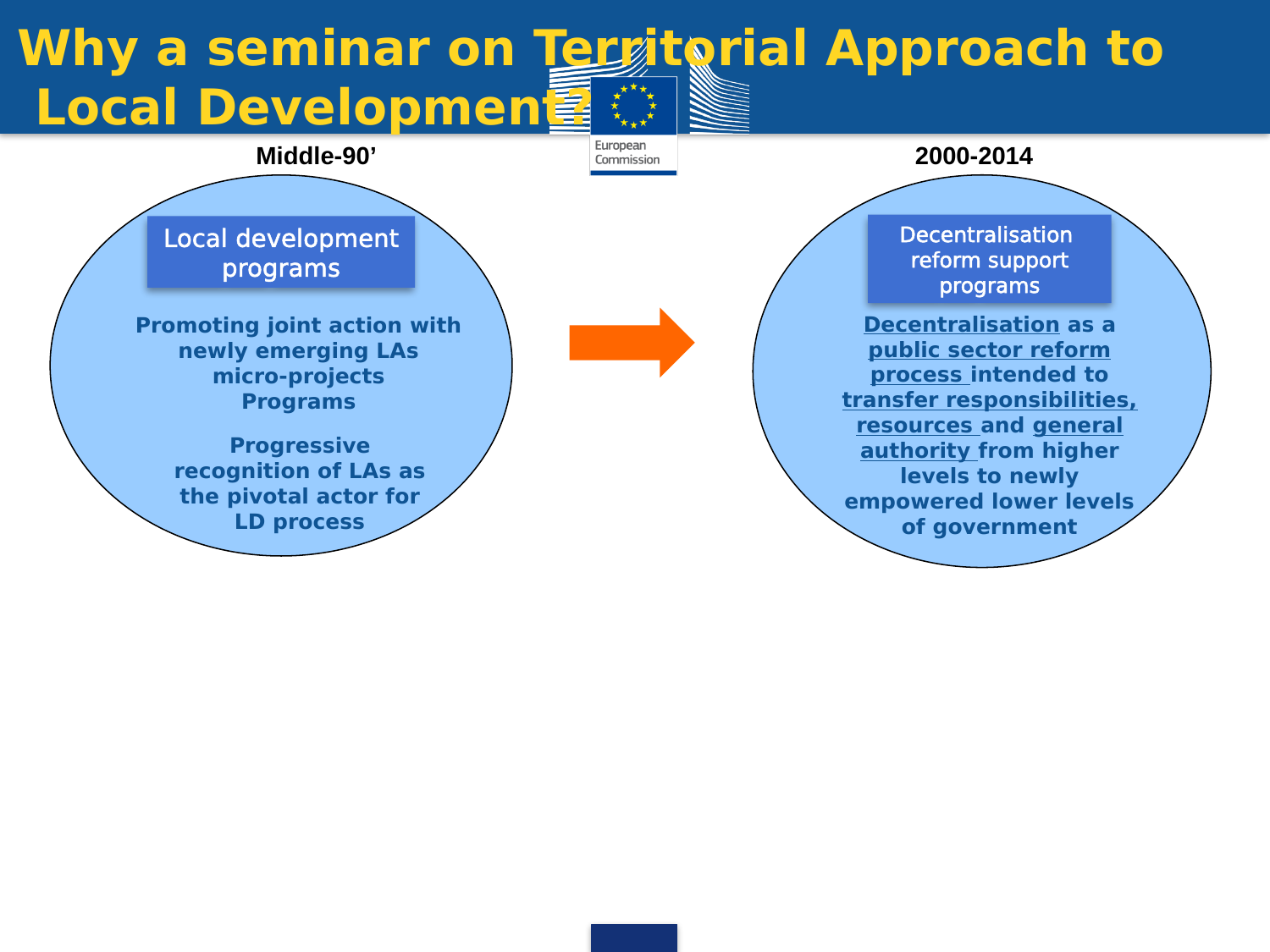

Why a seminar on Territorial Approach to
 Local Development?
Middle-90’
Local development programs
Promoting joint action with newly emerging LAs
micro-projects
Programs
Progressive recognition of LAs as the pivotal actor for LD process

2000-2014

Decentralisation
reform support programs
Decentralisation as a public sector reform process intended to transfer responsibilities, resources and general authority from higher levels to newly empowered lower levels of government